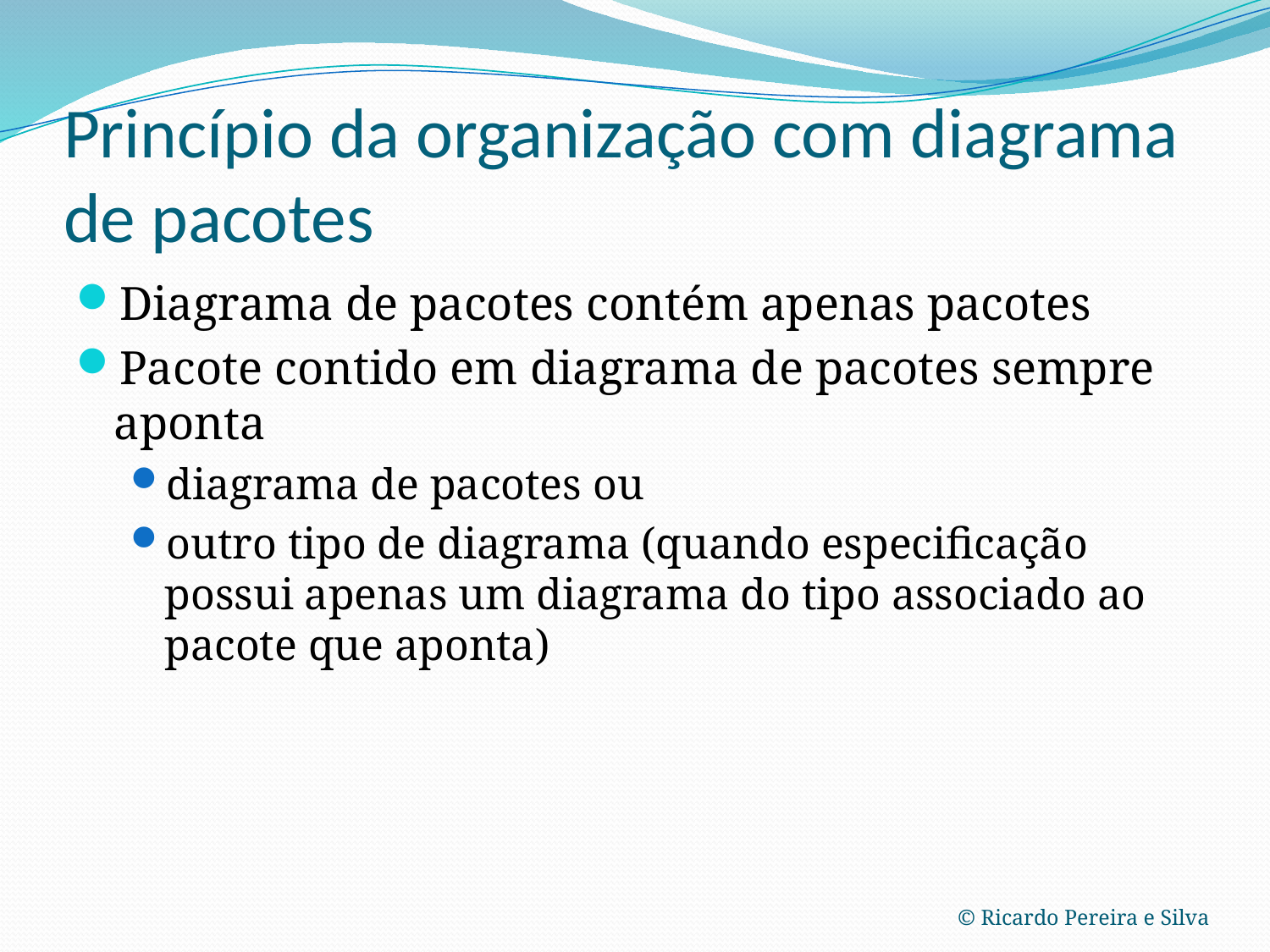

# Princípio da organização com diagrama de pacotes
Diagrama de pacotes contém apenas pacotes
Pacote contido em diagrama de pacotes sempre aponta
diagrama de pacotes ou
outro tipo de diagrama (quando especificação possui apenas um diagrama do tipo associado ao pacote que aponta)
© Ricardo Pereira e Silva